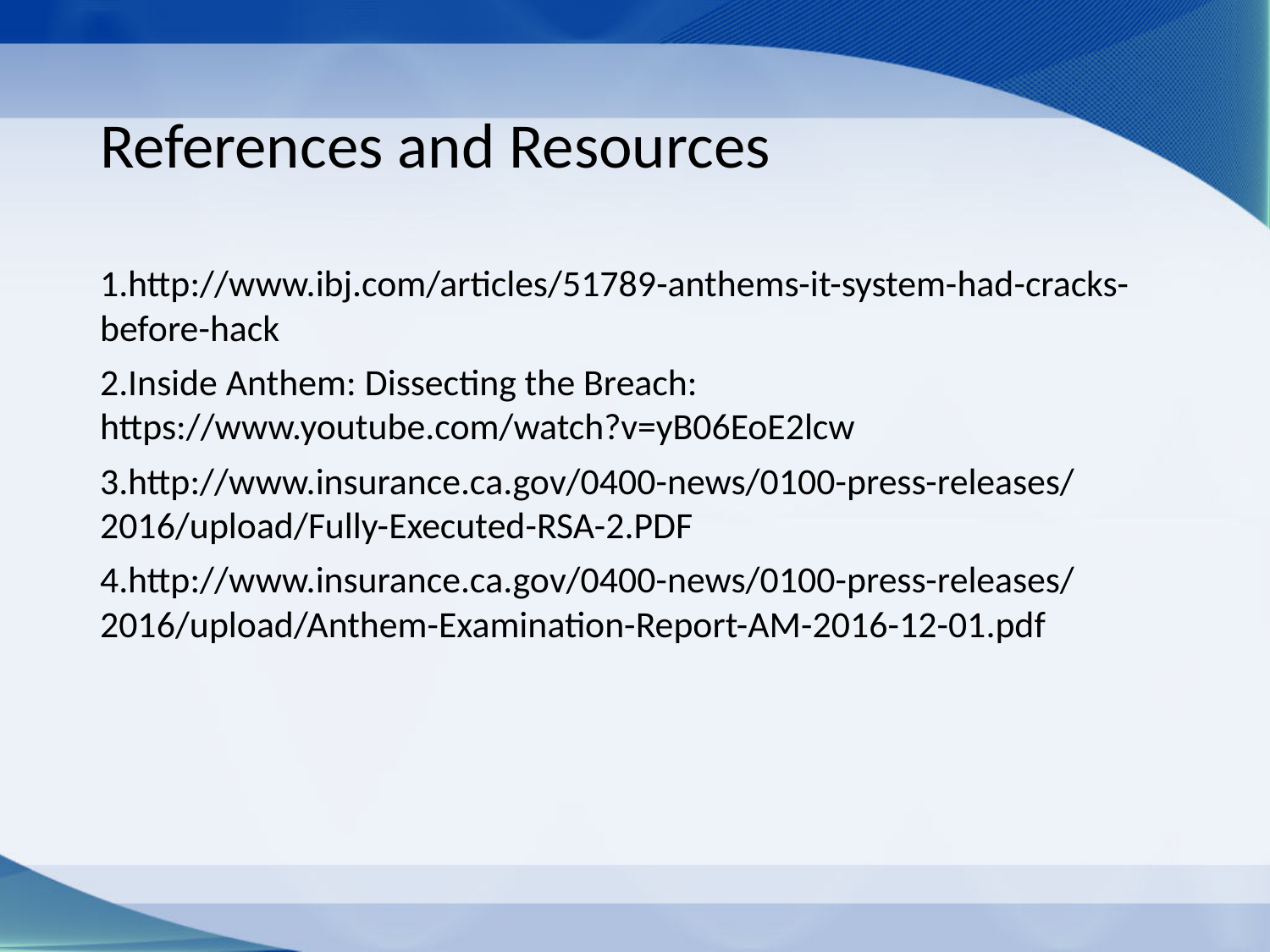

# References and Resources
1.http://www.ibj.com/articles/51789-anthems-it-system-had-cracks-before-hack
2.Inside Anthem: Dissecting the Breach: https://www.youtube.com/watch?v=yB06EoE2lcw
3.http://www.insurance.ca.gov/0400-news/0100-press-releases/2016/upload/Fully-Executed-RSA-2.PDF
4.http://www.insurance.ca.gov/0400-news/0100-press-releases/2016/upload/Anthem-Examination-Report-AM-2016-12-01.pdf